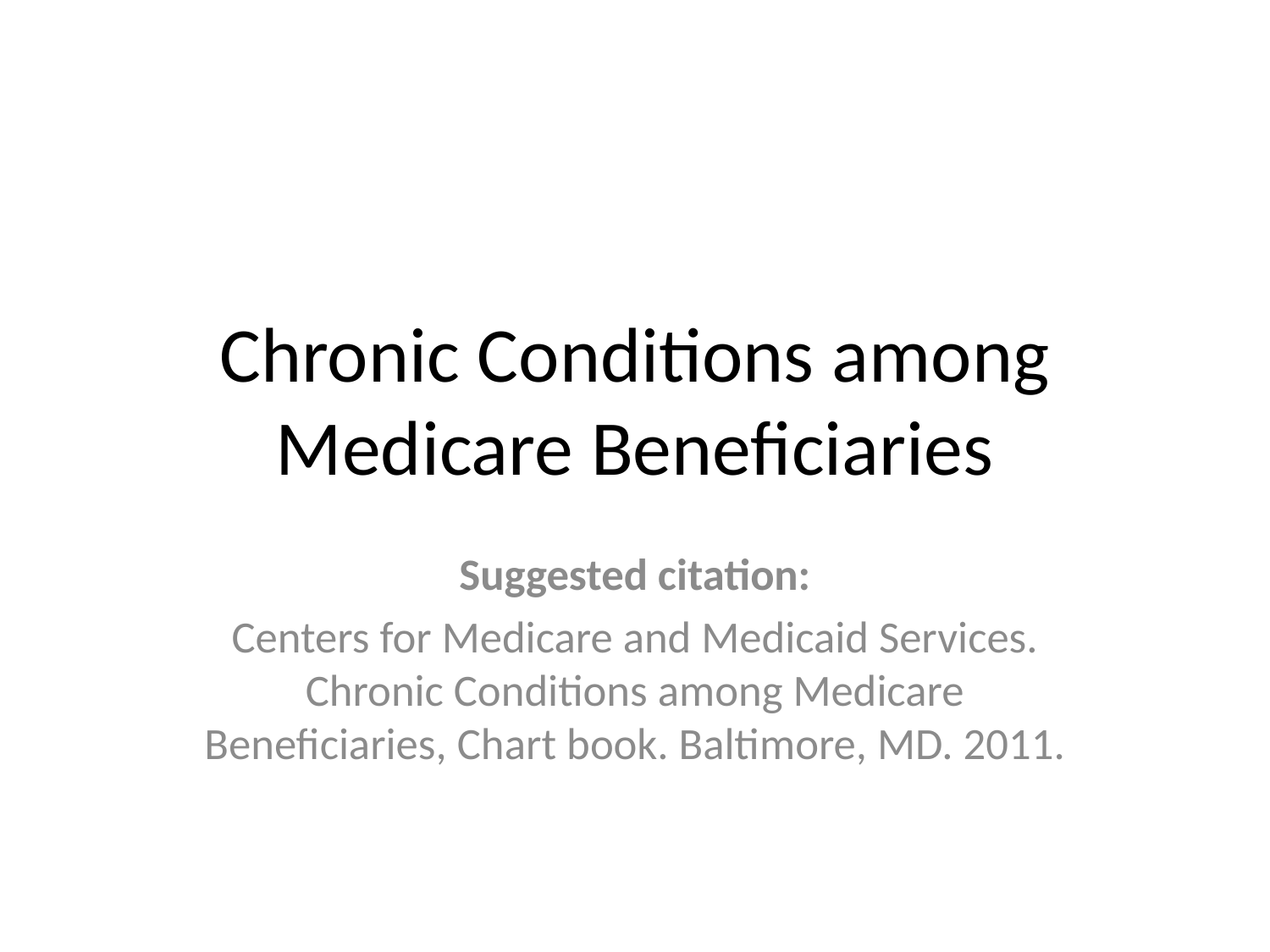

# Chronic Conditions among Medicare Beneficiaries
Suggested citation:
Centers for Medicare and Medicaid Services. Chronic Conditions among Medicare Beneficiaries, Chart book. Baltimore, MD. 2011.